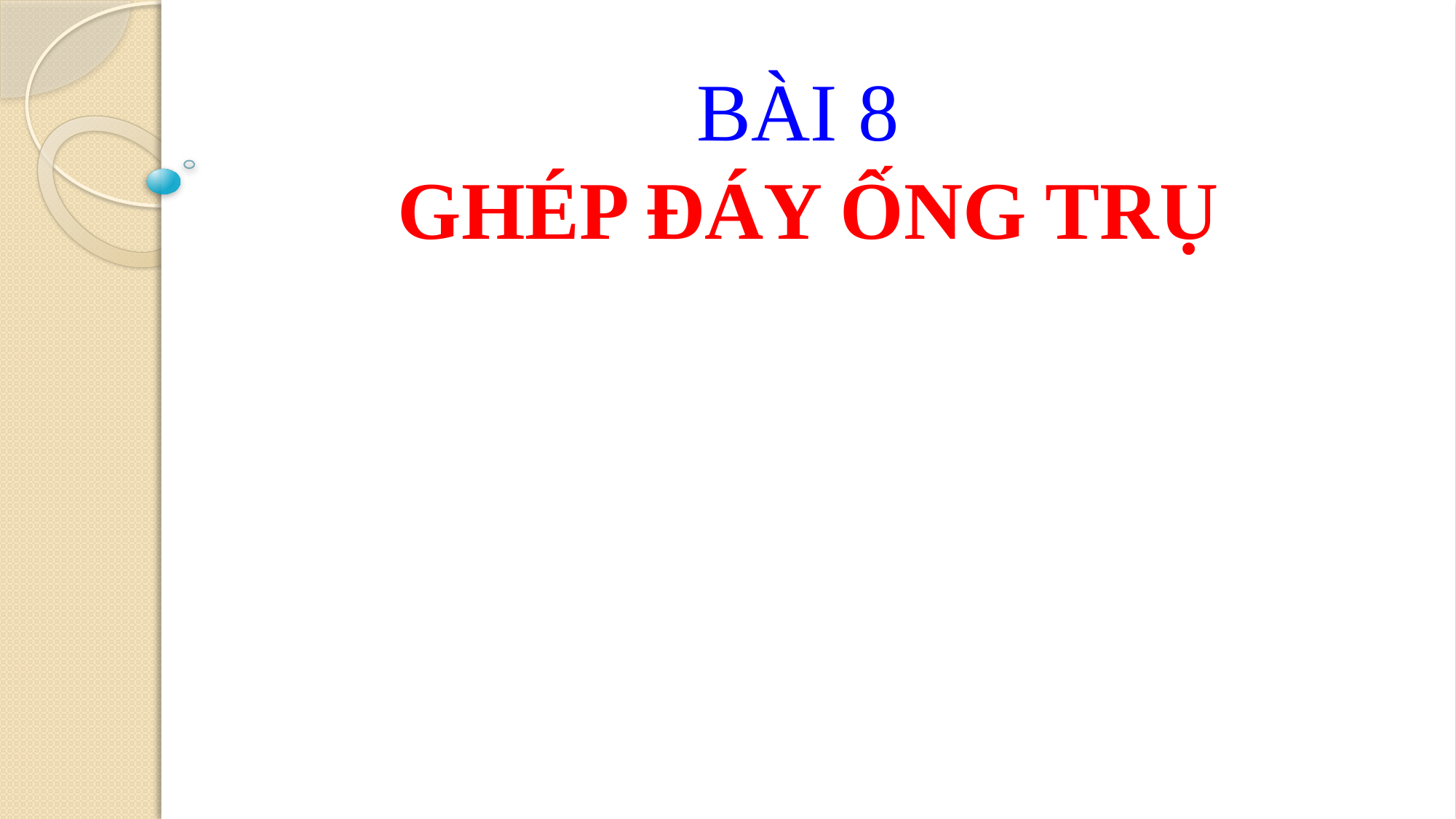

# BÀI 8 GHÉP ĐÁY ỐNG TRỤ